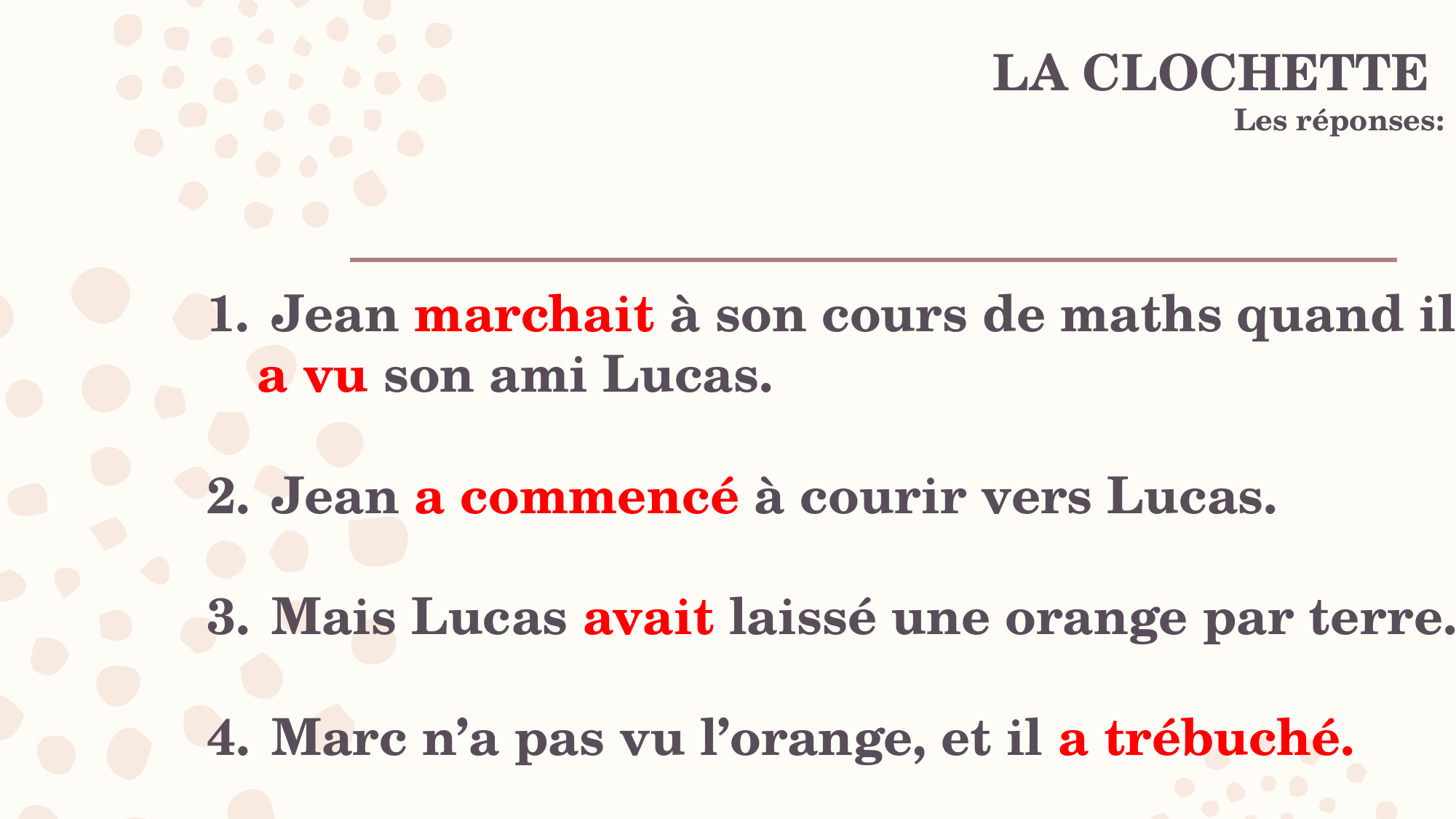

# LA CLOCHETTE Les réponses:
 Jean marchait à son cours de maths quand il a vu son ami Lucas.

 Jean a commencé à courir vers Lucas.

 Mais Lucas avait laissé une orange par terre.

 Marc n’a pas vu l’orange, et il a trébuché.